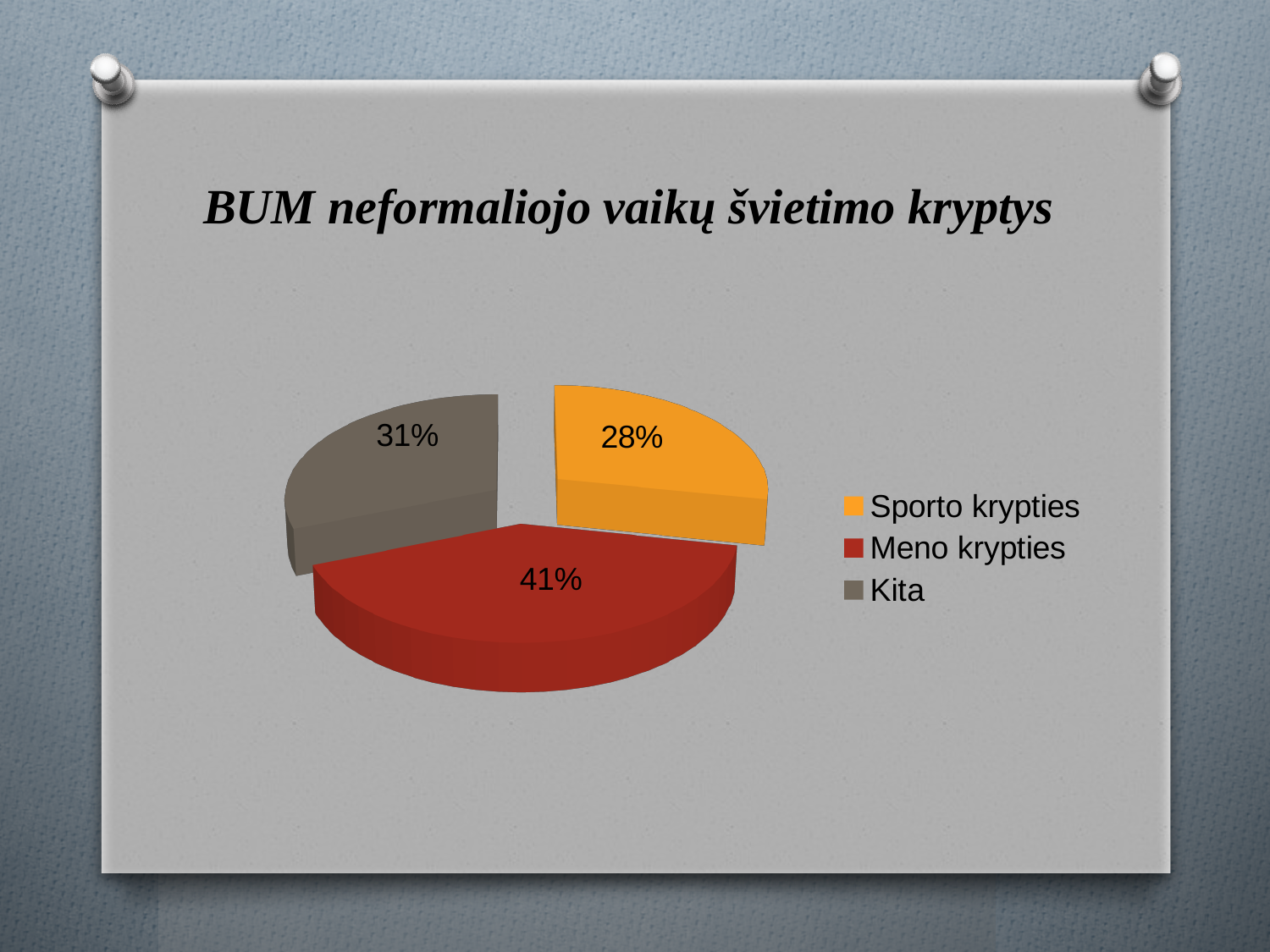

# BUM neformaliojo vaikų švietimo kryptys

[unsupported chart]